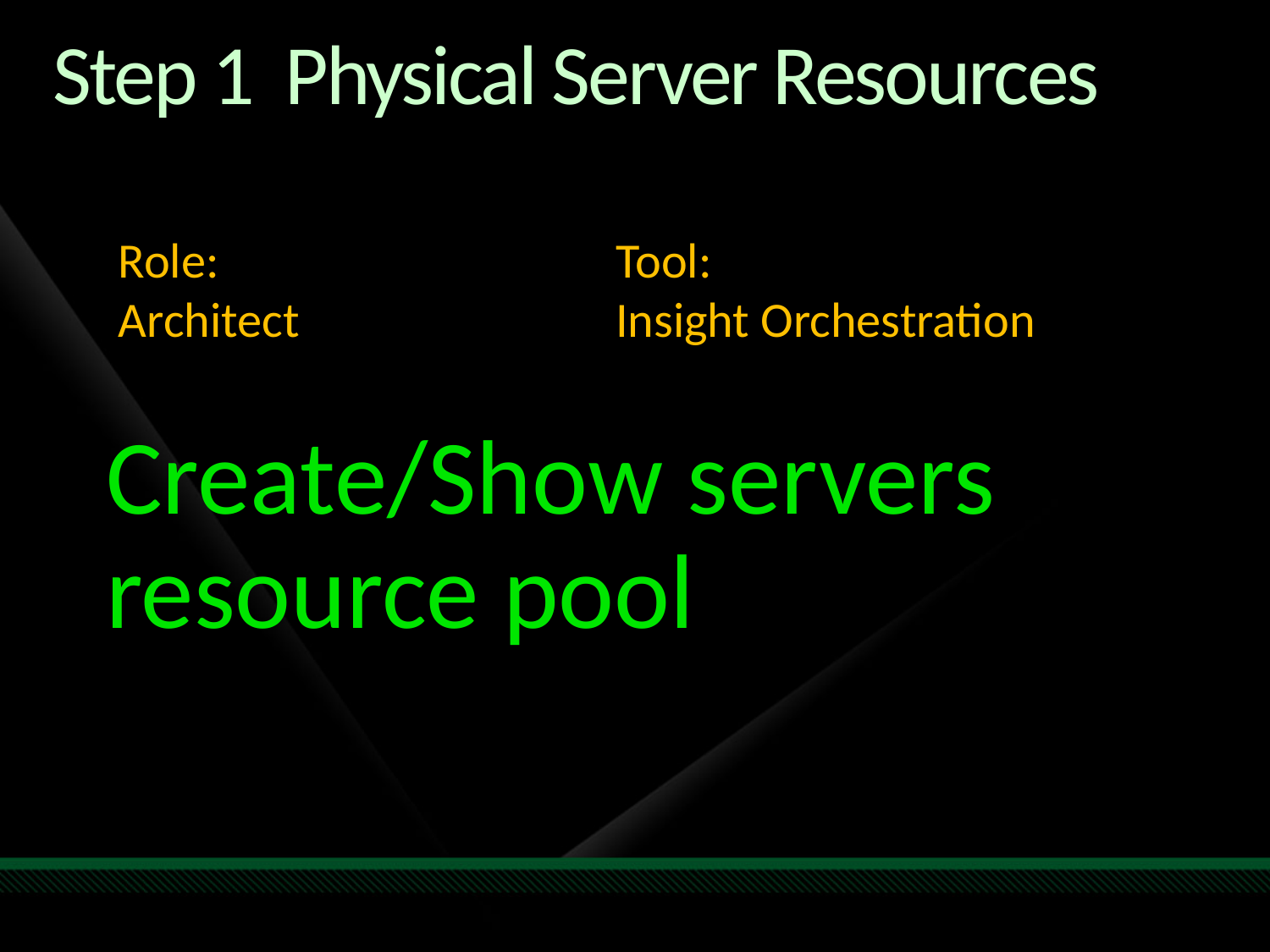

# Step 1  Physical Server Resources
Role:
Architect
Tool:
Insight Orchestration
Create/Show servers resource pool